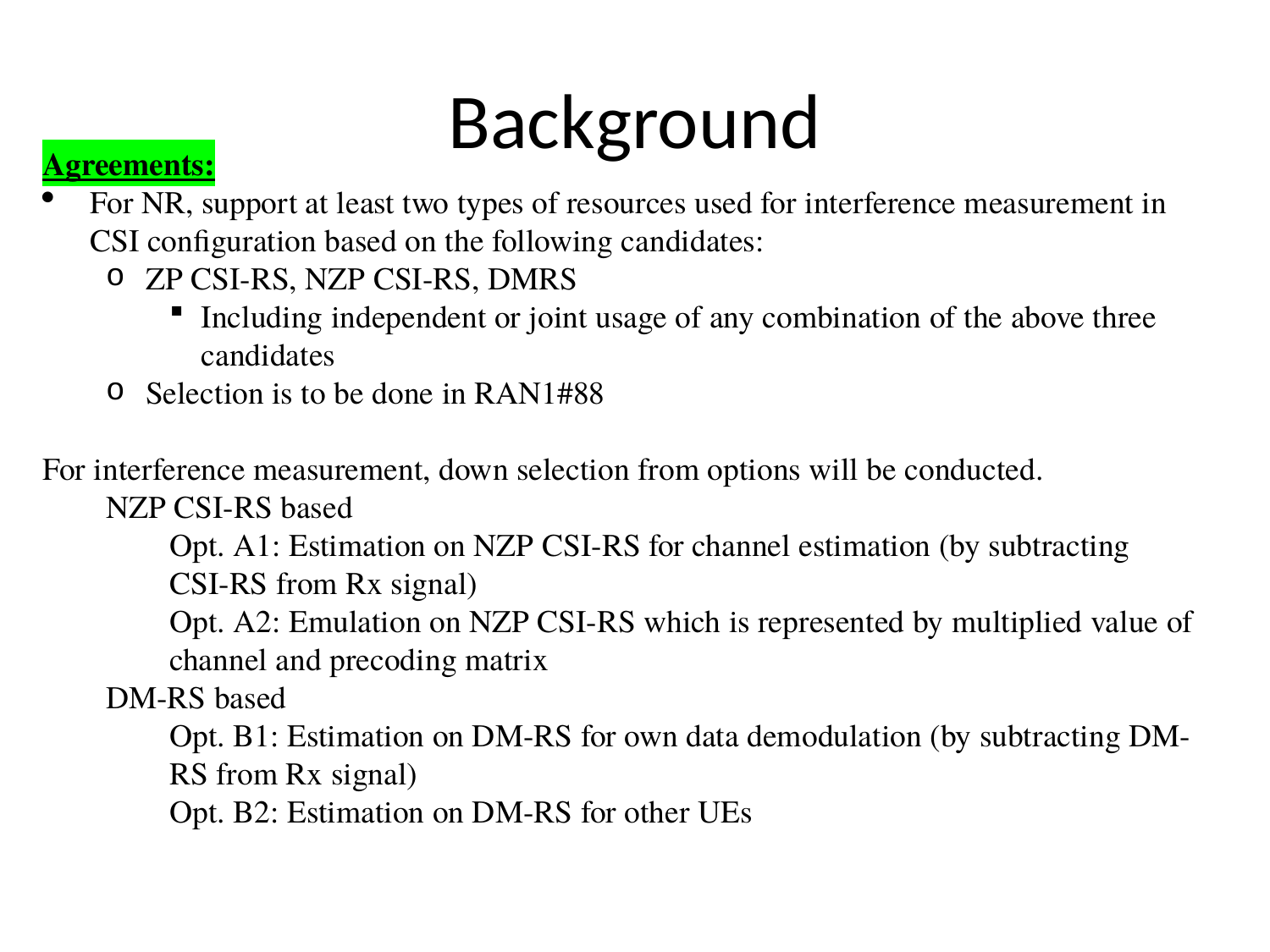

# Background
Agreements:
For NR, support at least two types of resources used for interference measurement in CSI configuration based on the following candidates:
ZP CSI-RS, NZP CSI-RS, DMRS
Including independent or joint usage of any combination of the above three candidates
Selection is to be done in RAN1#88

For interference measurement, down selection from options will be conducted.
NZP CSI-RS based
Opt. A1: Estimation on NZP CSI-RS for channel estimation (by subtracting CSI-RS from Rx signal)
Opt. A2: Emulation on NZP CSI-RS which is represented by multiplied value of channel and precoding matrix
DM-RS based
Opt. B1: Estimation on DM-RS for own data demodulation (by subtracting DM-RS from Rx signal)
Opt. B2: Estimation on DM-RS for other UEs